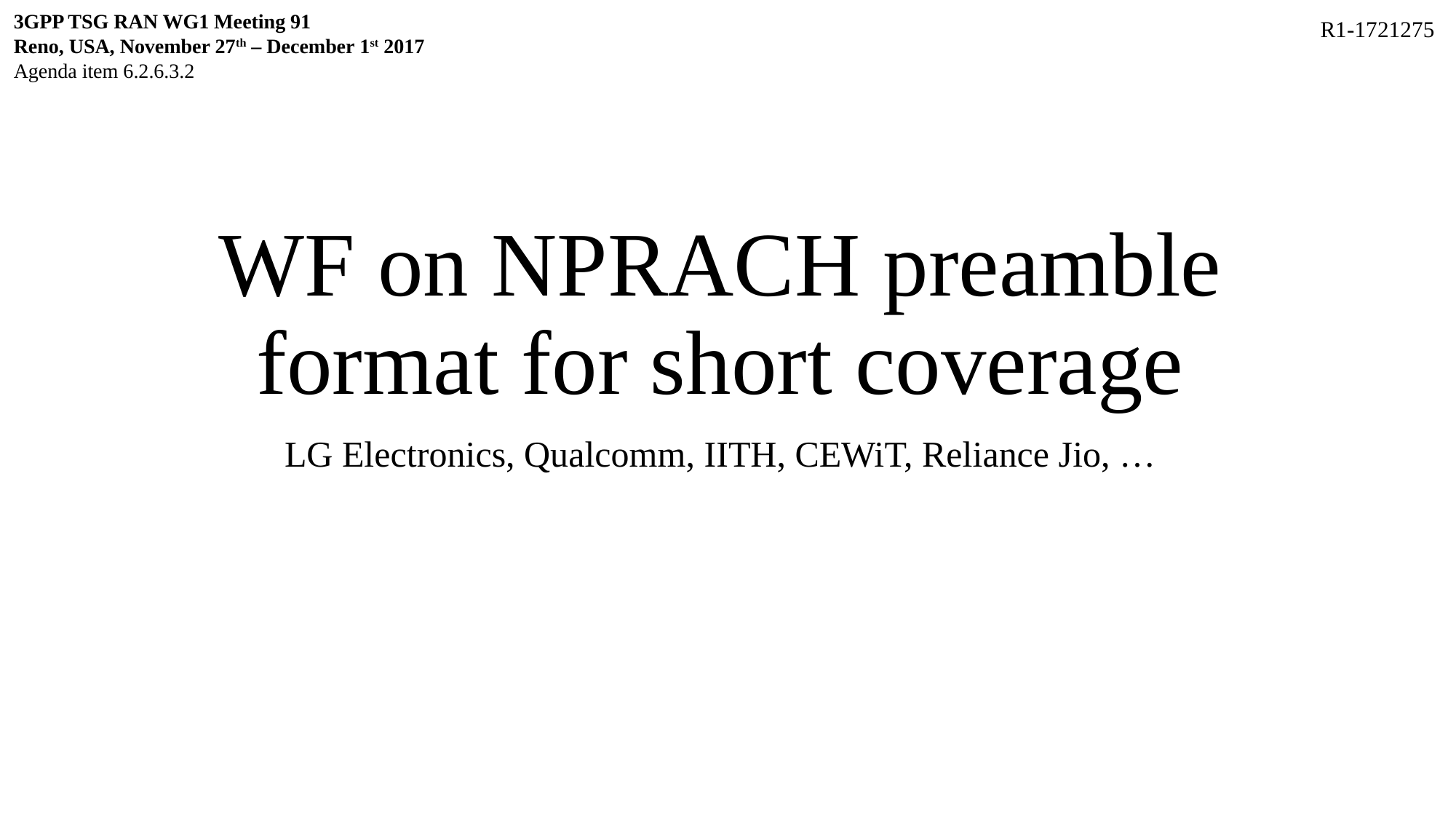

3GPP TSG RAN WG1 Meeting 91
Reno, USA, November 27th – December 1st 2017
Agenda item 6.2.6.3.2
R1-1721275
# WF on NPRACH preamble format for short coverage
LG Electronics, Qualcomm, IITH, CEWiT, Reliance Jio, …